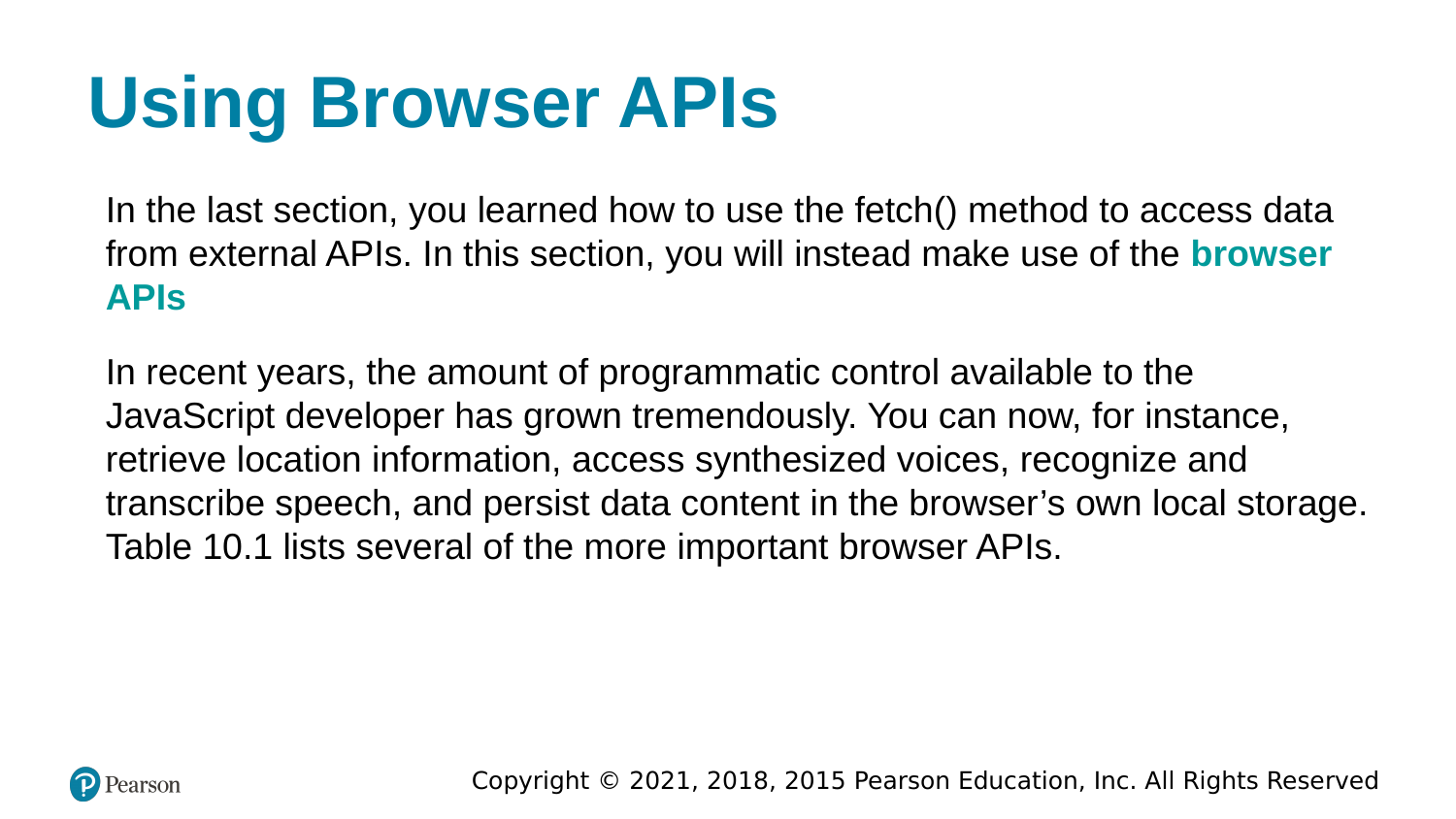

# Using Browser APIs
In the last section, you learned how to use the fetch() method to access data from external APIs. In this section, you will instead make use of the browser APIs
In recent years, the amount of programmatic control available to the JavaScript developer has grown tremendously. You can now, for instance, retrieve location information, access synthesized voices, recognize and transcribe speech, and persist data content in the browser’s own local storage. Table 10.1 lists several of the more important browser APIs.